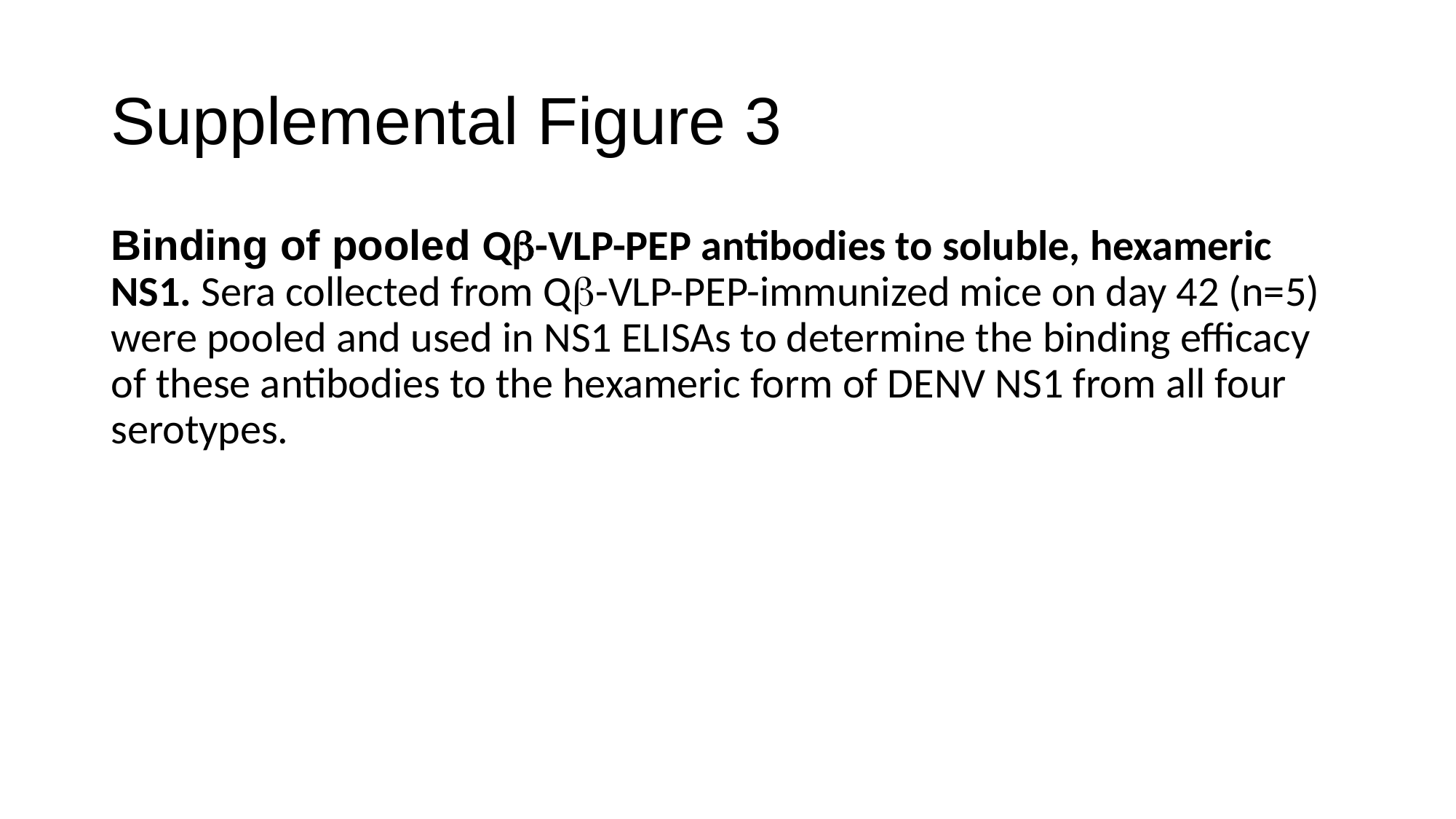

# Supplemental Figure 3
Binding of pooled Qβ-VLP-PEP antibodies to soluble, hexameric NS1. Sera collected from Qβ-VLP-PEP-immunized mice on day 42 (n=5) were pooled and used in NS1 ELISAs to determine the binding efficacy of these antibodies to the hexameric form of DENV NS1 from all four serotypes.